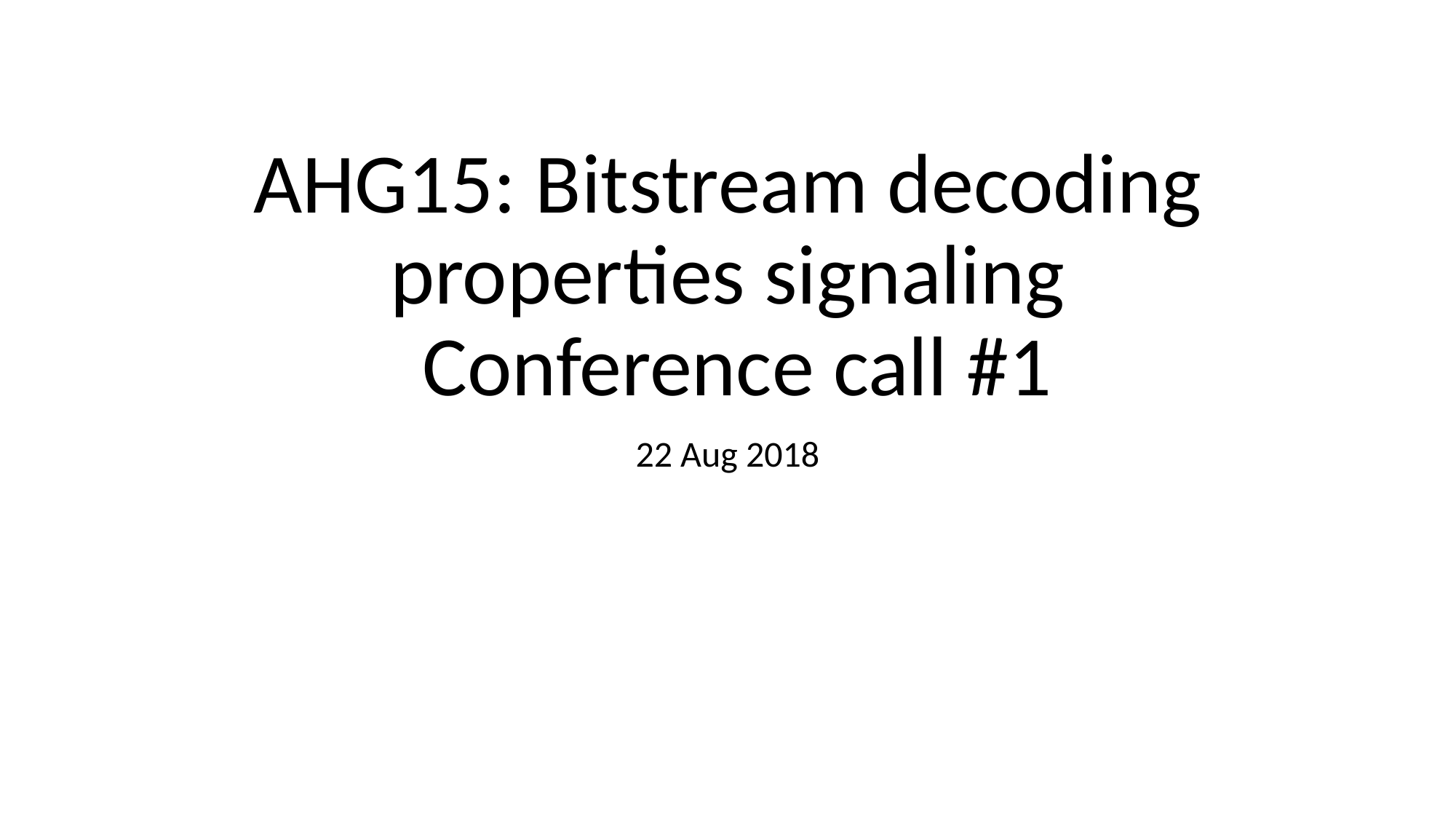

# AHG15: Bitstream decoding properties signaling Conference call #1
22 Aug 2018